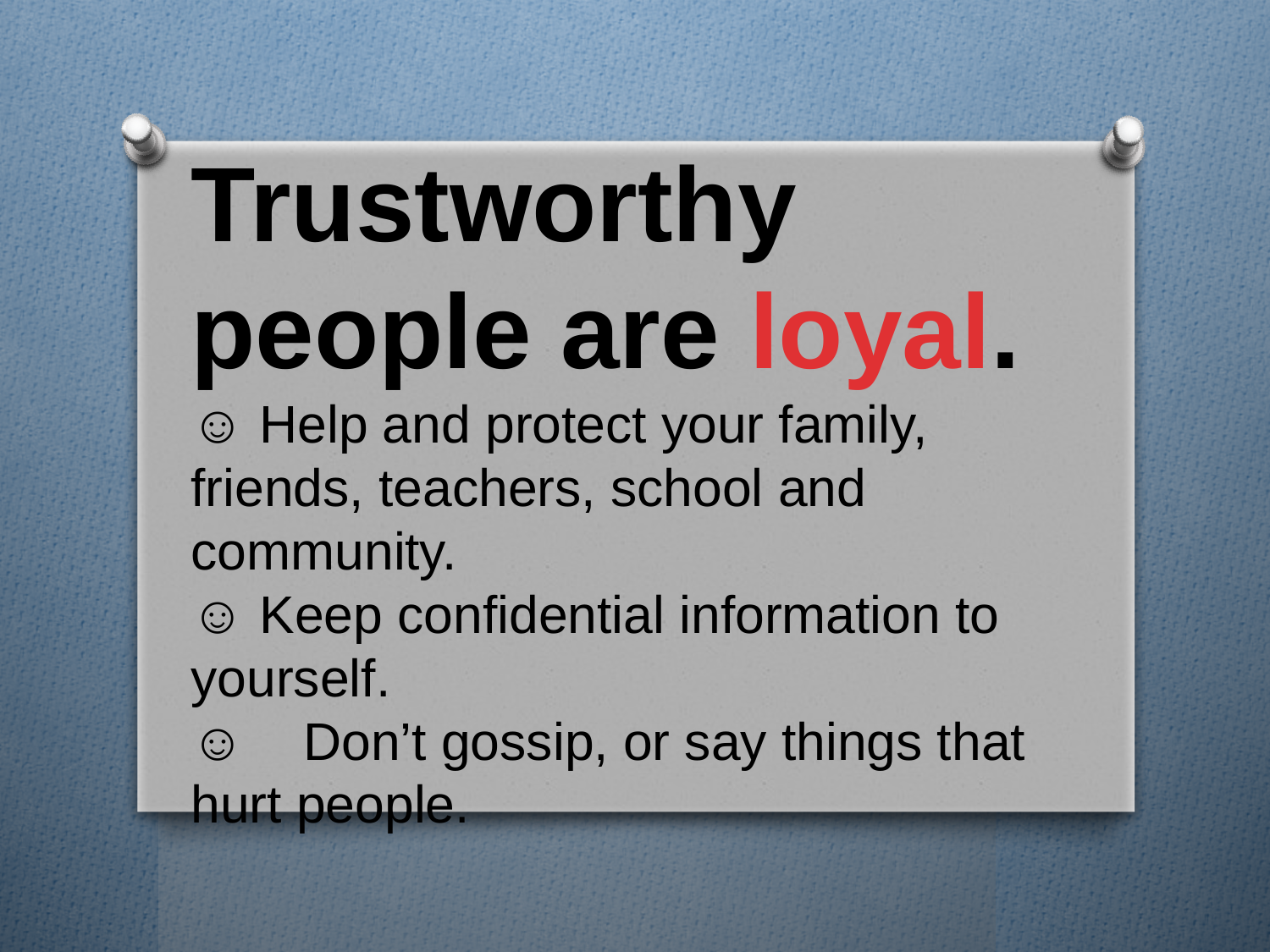

Trustworthy people are loyal.
☺ Help and protect your family, friends, teachers, school and community.
☺ Keep confidential information to yourself.
☺    Don’t gossip, or say things that hurt people.